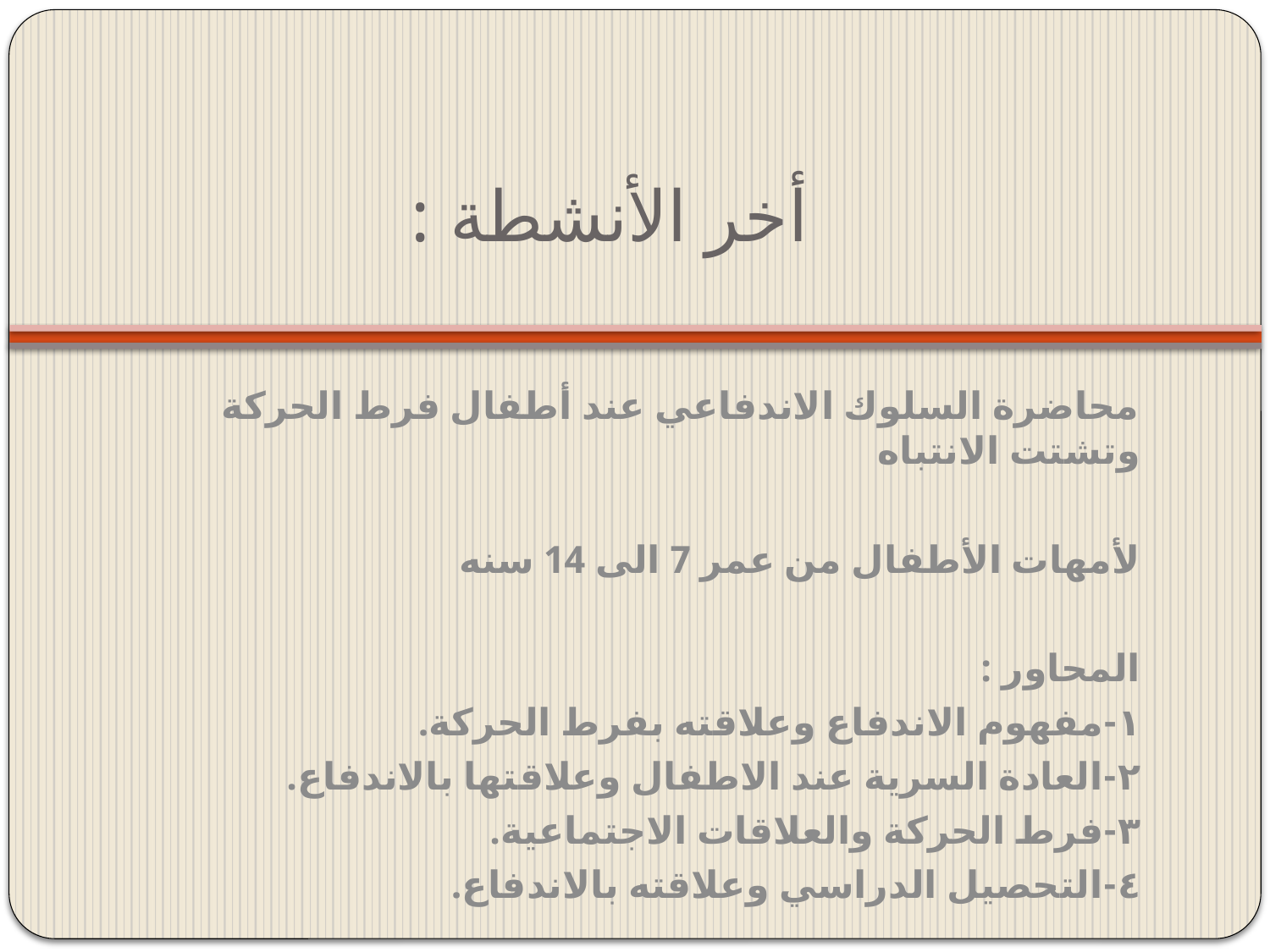

# أخر الأنشطة :
محاضرة السلوك الاندفاعي عند أطفال فرط الحركة وتشتت الانتباه

لأمهات الأطفال من عمر 7 الى 14 سنه

المحاور :
١-مفهوم الاندفاع وعلاقته بفرط الحركة.
٢-العادة السرية عند الاطفال وعلاقتها بالاندفاع.
٣-فرط الحركة والعلاقات الاجتماعية.
٤-التحصيل الدراسي وعلاقته بالاندفاع.